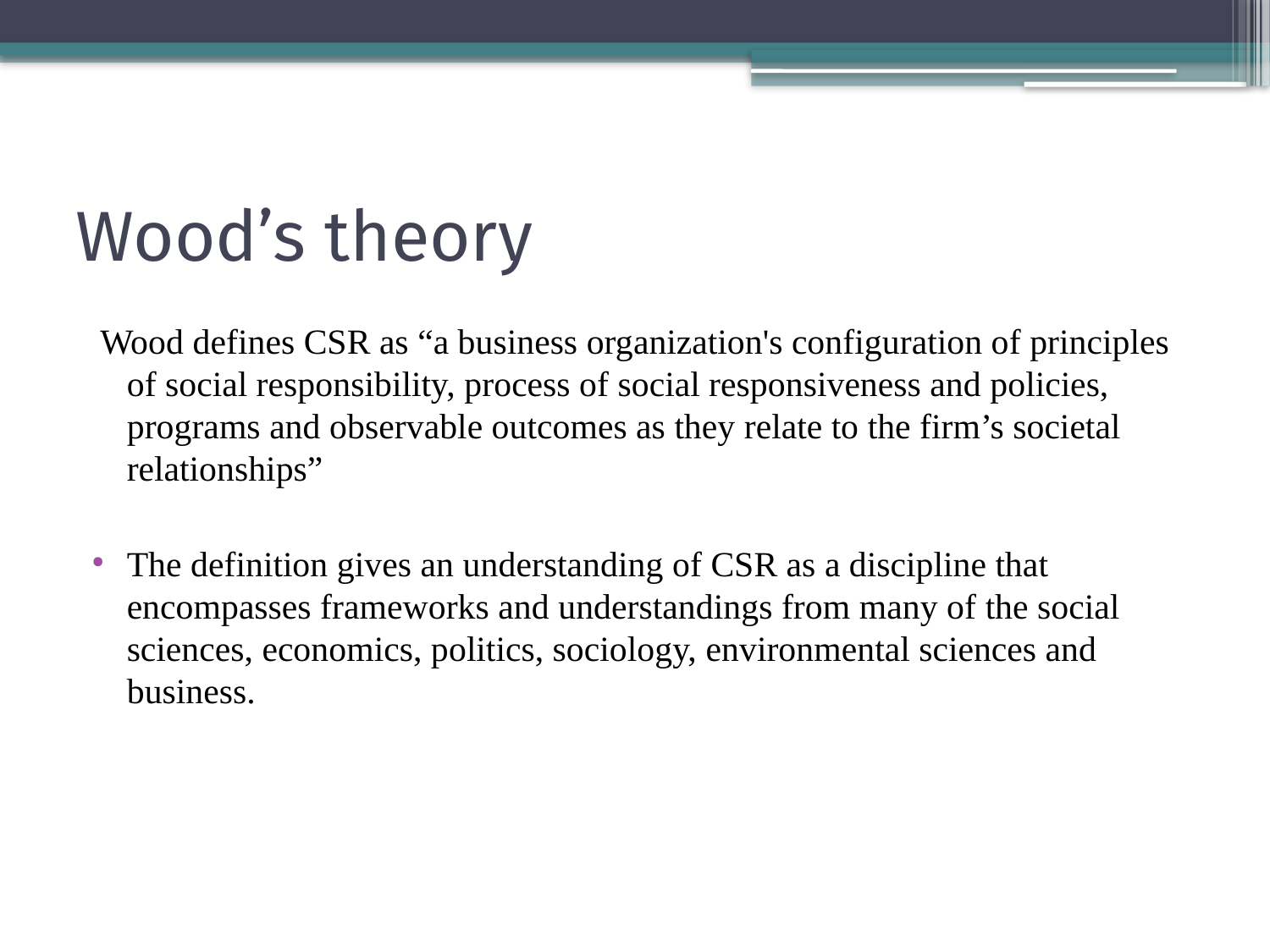

# Wood’s theory
 Wood defines CSR as “a business organization's configuration of principles of social responsibility, process of social responsiveness and policies, programs and observable outcomes as they relate to the firm’s societal relationships”

The definition gives an understanding of CSR as a discipline that encompasses frameworks and understandings from many of the social sciences, economics, politics, sociology, environmental sciences and business.